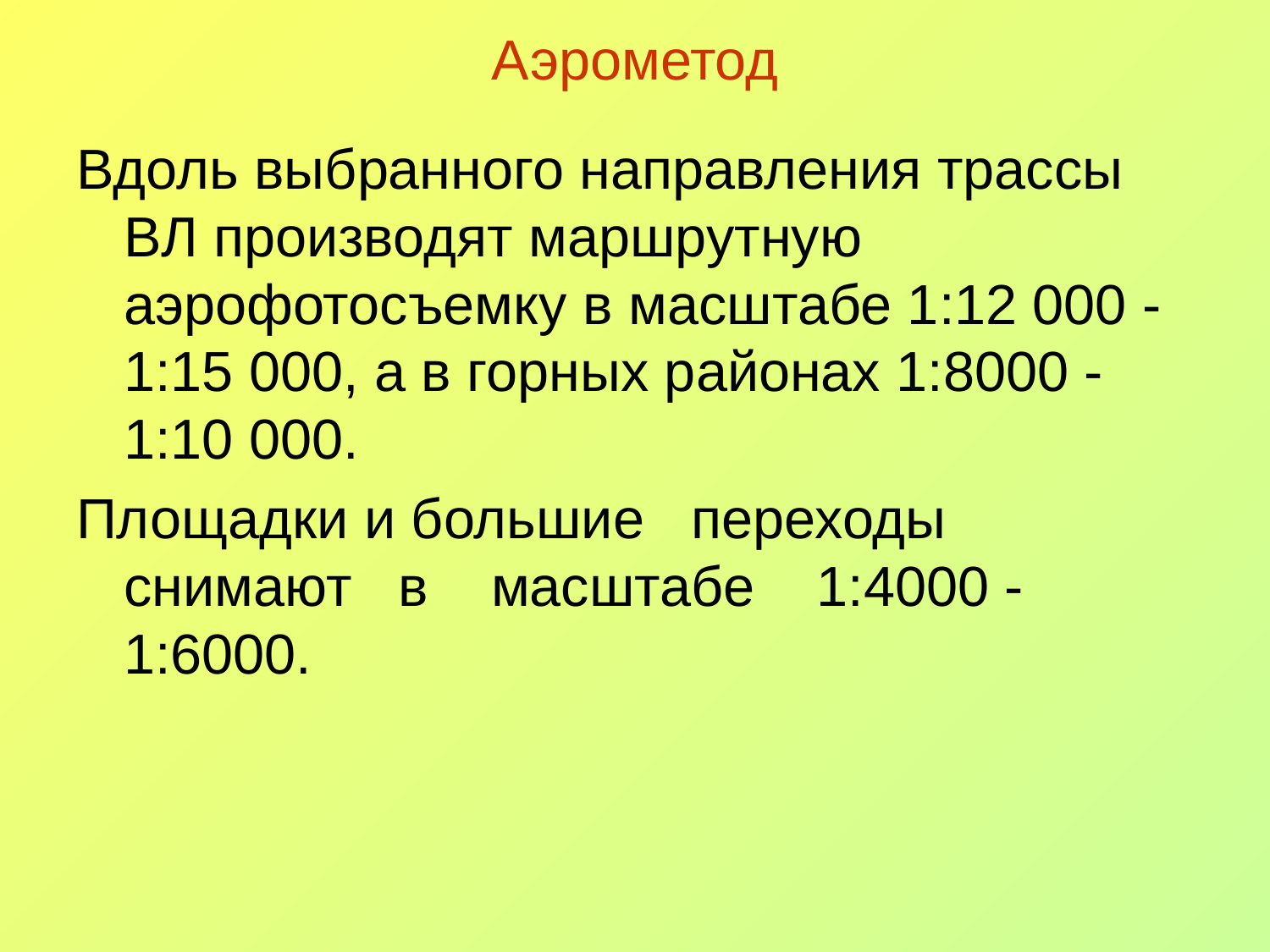

# Аэрометод
Вдоль выбранного направления трассы ВЛ производят маршрутную аэрофотосъемку в масштабе 1:12 000 - 1:15 000, а в горных районах 1:8000 - 1:10 000.
Площадки и большие   переходы   снимают   в    масштабе    1:4000 - 1:6000.